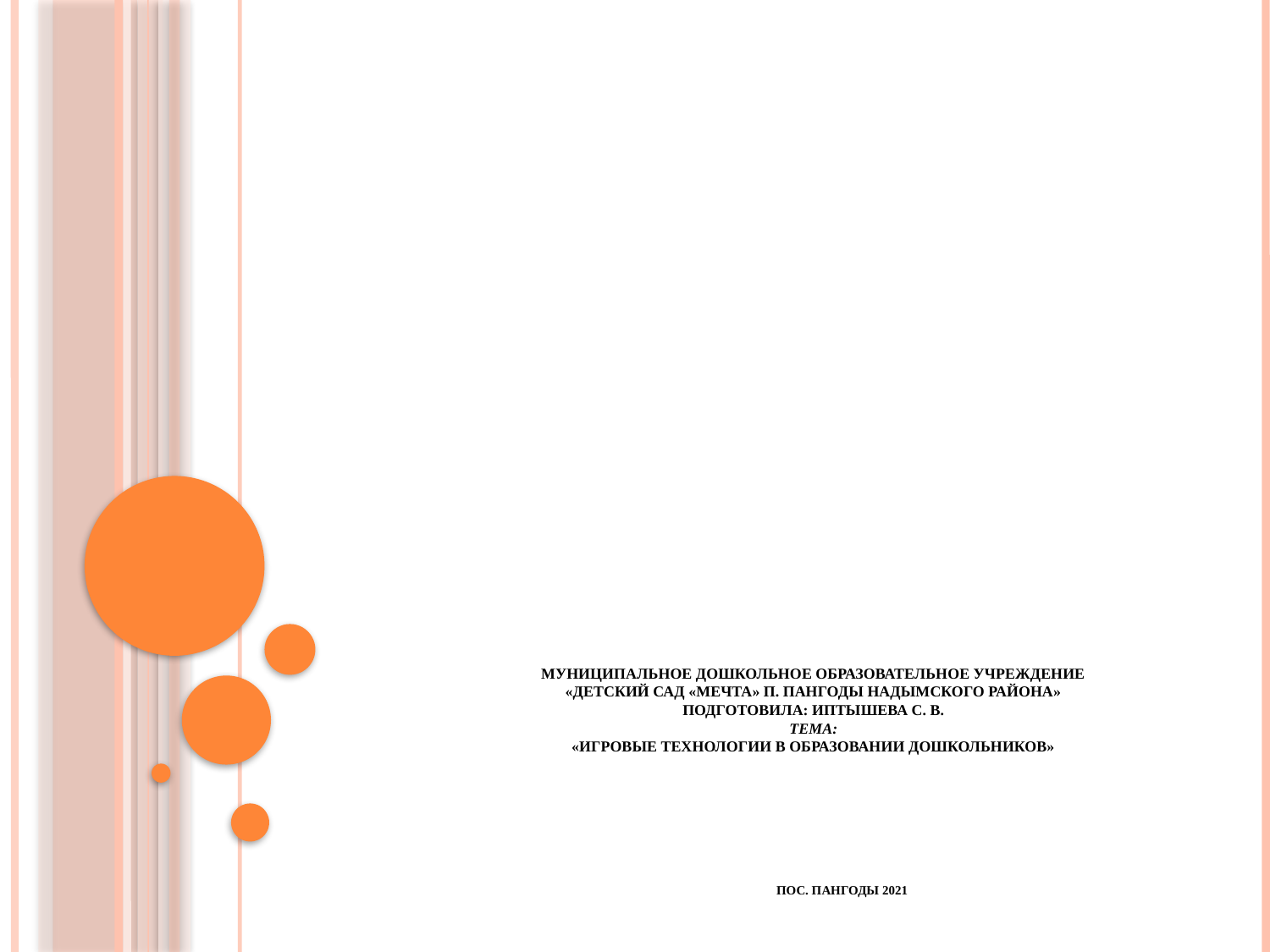

# Муниципальное дошкольное образовательное учреждение «Детский сад «Мечта» п. Пангоды Надымского района» Подготовила: Иптышева С. В. Тема: «Игровые технологии в образовании дошкольников» Пос. Пангоды 2021